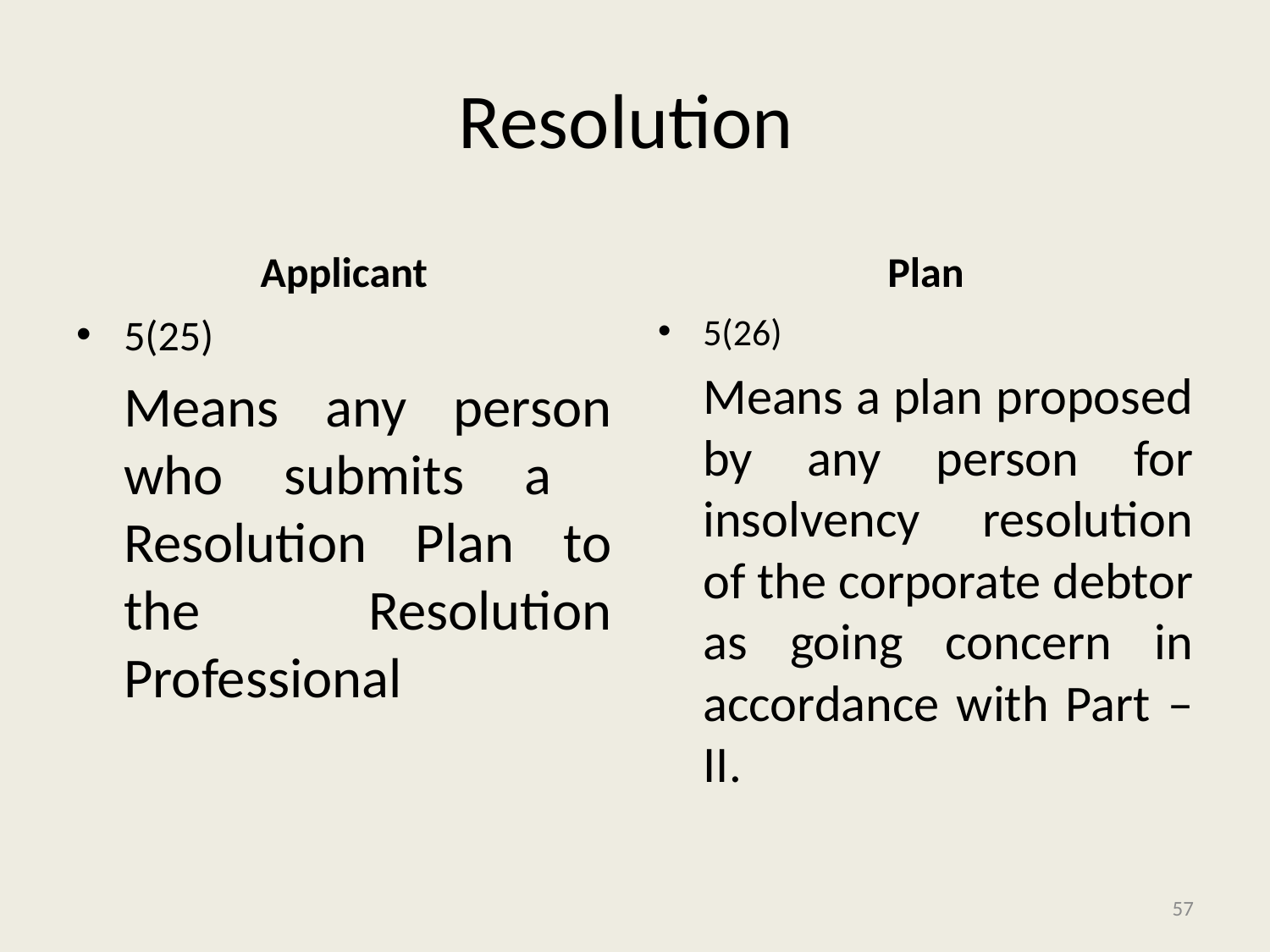

# Resolution
Applicant
Plan
5(25)
	Means any person who submits a  Resolution Plan to the Resolution Professional
5(26)
	Means a plan proposed by any person for insolvency  resolution of the corporate debtor as going concern in accordance with Part – II.

57